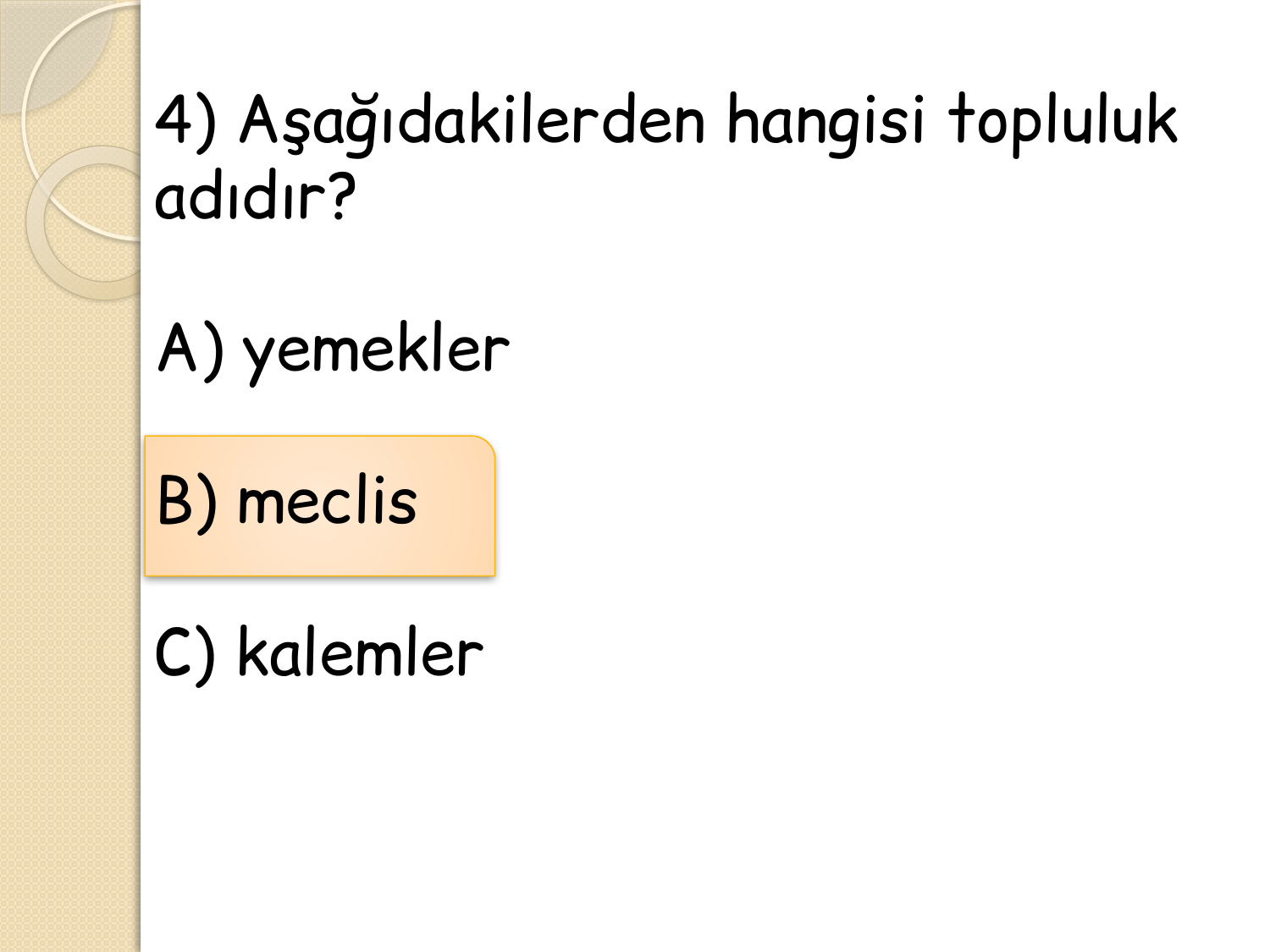

4) Aşağıdakilerden hangisi topluluk adıdır?

A) yemekler

B) meclis

C) kalemler